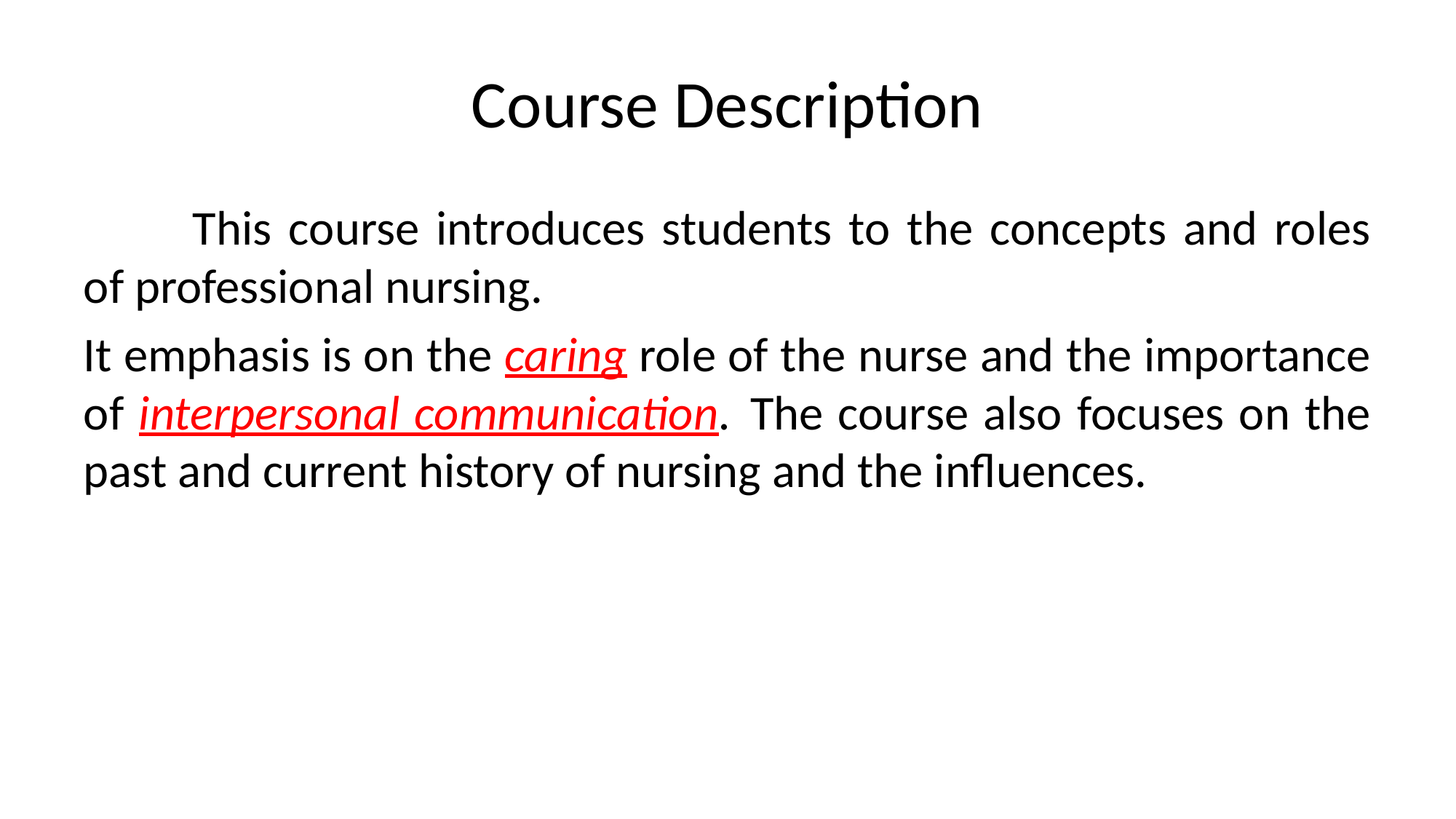

# Course Description
	This course introduces students to the concepts and roles of professional nursing.
It emphasis is on the caring role of the nurse and the importance of interpersonal communication. 	The course also focuses on the past and current history of nursing and the influences.